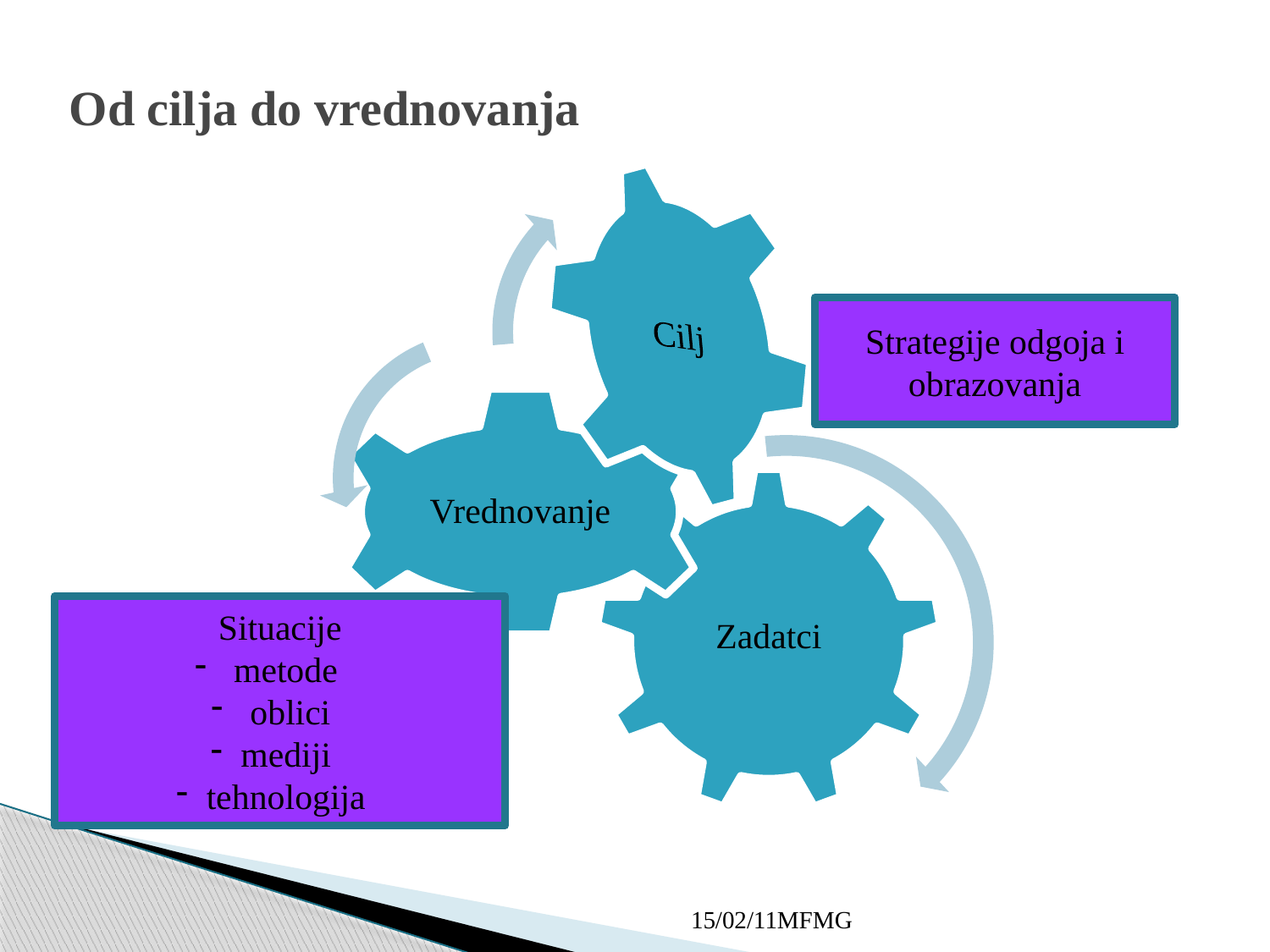

Od cilja do vrednovanja
Zadatci
Vrednovanje
Cilj
Strategije odgoja i obrazovanja
Situacije
 metode
 oblici
mediji
tehnologija
15/02/11MFMG